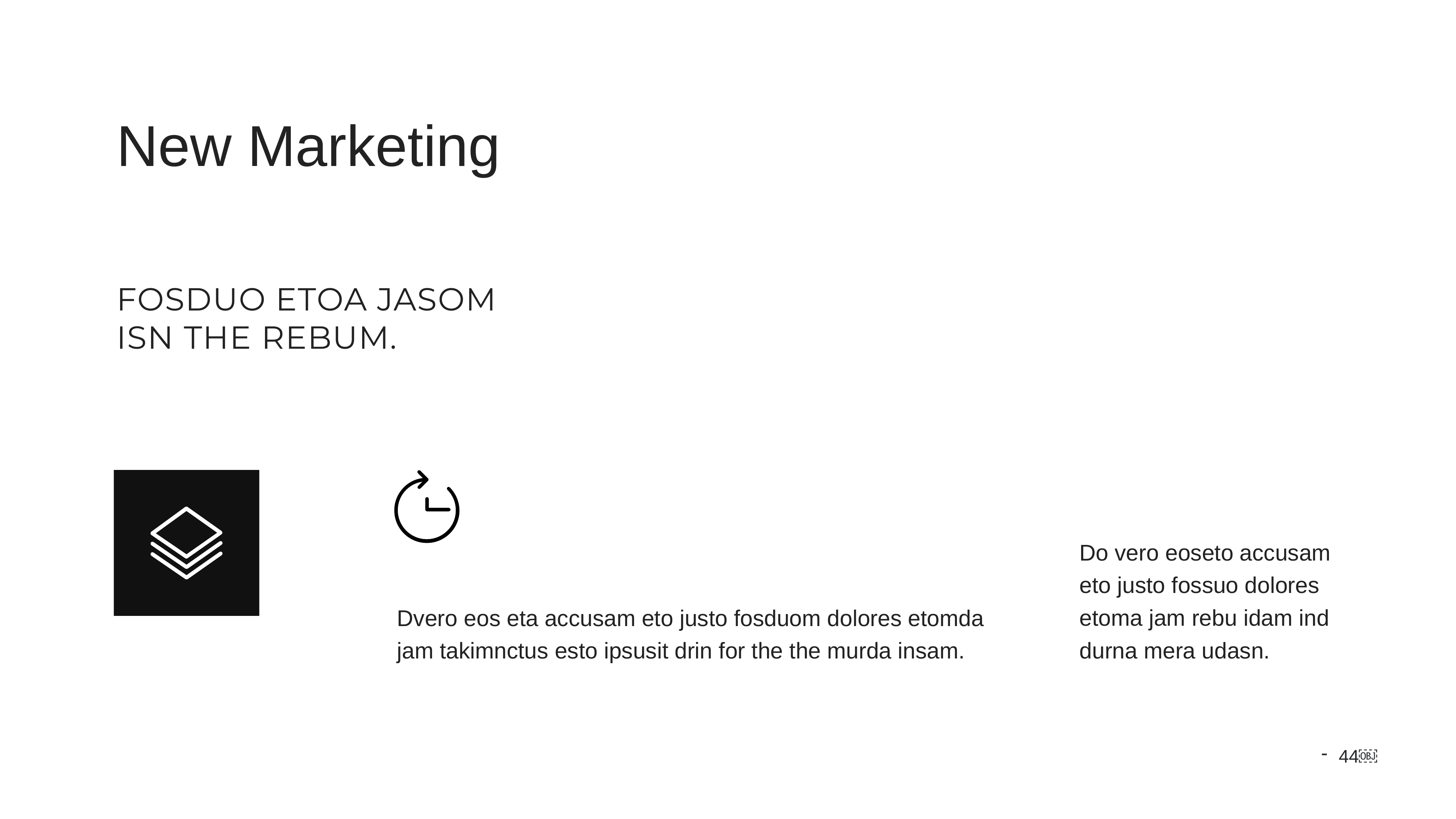

New Marketing

Fosduo etoa jasom ISN the rebum.

Do vero eoseto accusam eto justo fossuo dolores etoma jam rebu idam ind durna mera udasn.
Dvero eos eta accusam eto justo fosduom dolores etomda jam takimnctus esto ipsusit drin for the the murda insam.